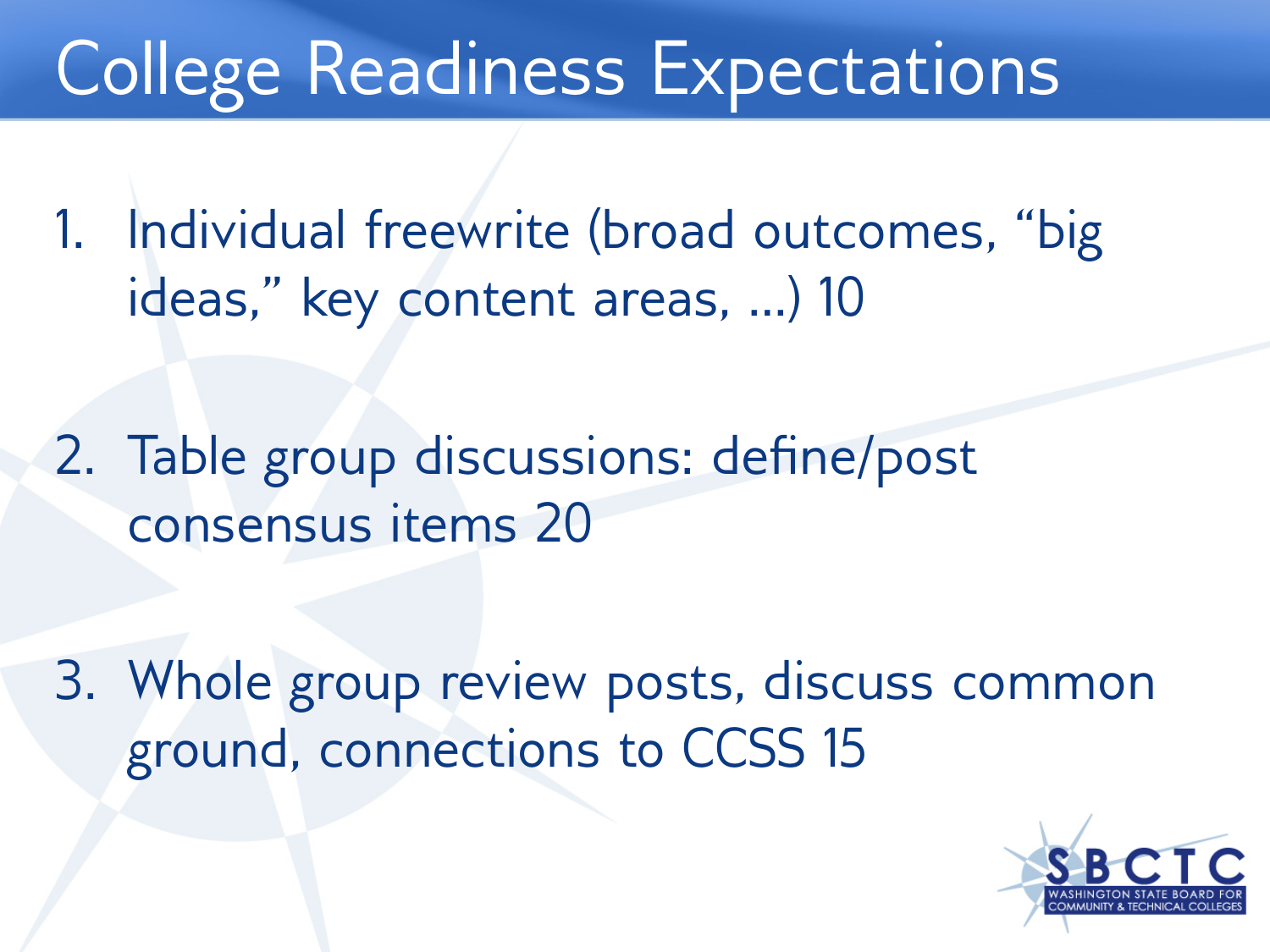

# College Readiness Expectations
Individual freewrite (broad outcomes, “big ideas,” key content areas, …) 10

Table group discussions: define/post consensus items 20

Whole group review posts, discuss common ground, connections to CCSS 15